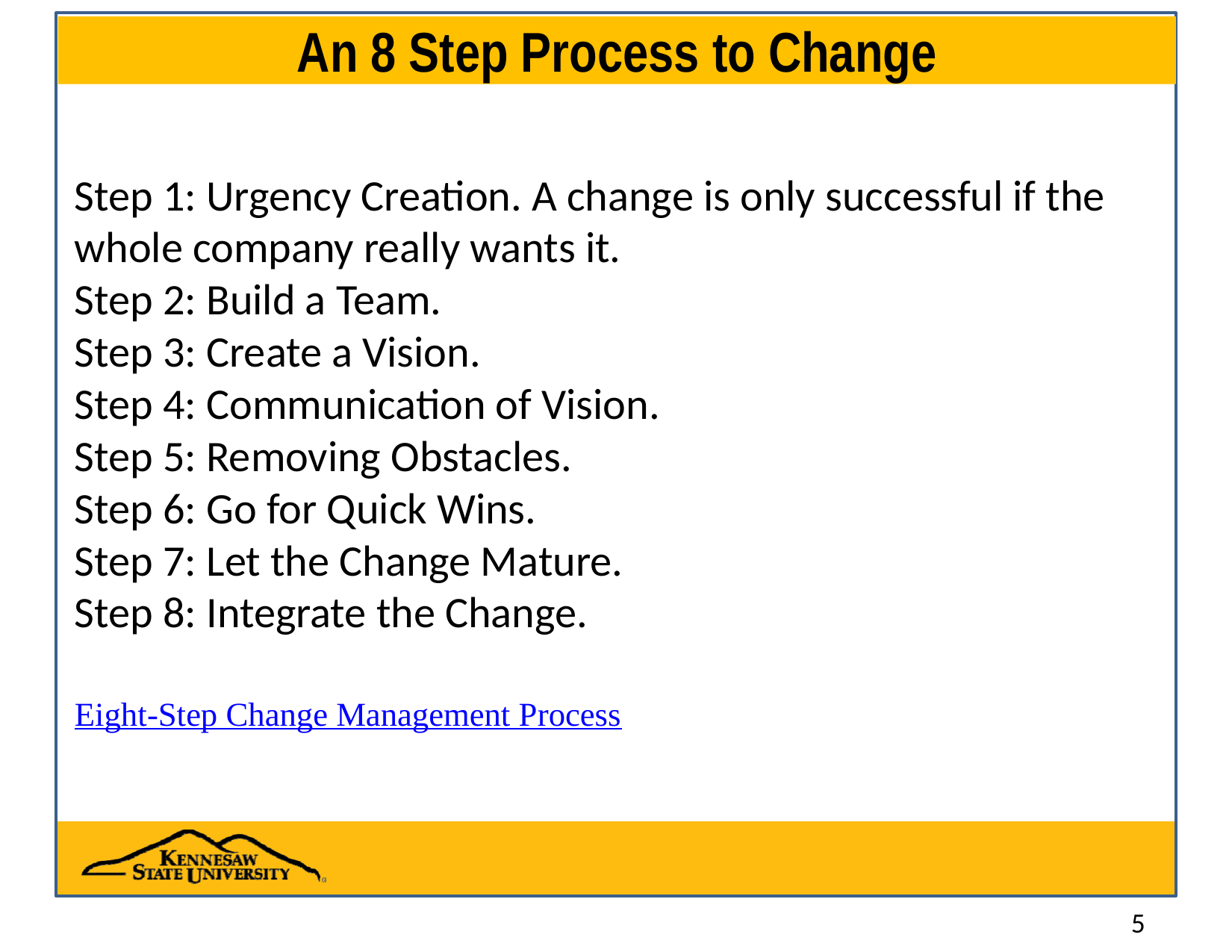

# An 8 Step Process to Change
Step 1: Urgency Creation. A change is only successful if the whole company really wants it.
Step 2: Build a Team.
Step 3: Create a Vision.
Step 4: Communication of Vision.
Step 5: Removing Obstacles.
Step 6: Go for Quick Wins.
Step 7: Let the Change Mature.
Step 8: Integrate the Change.

Eight-Step Change Management Process